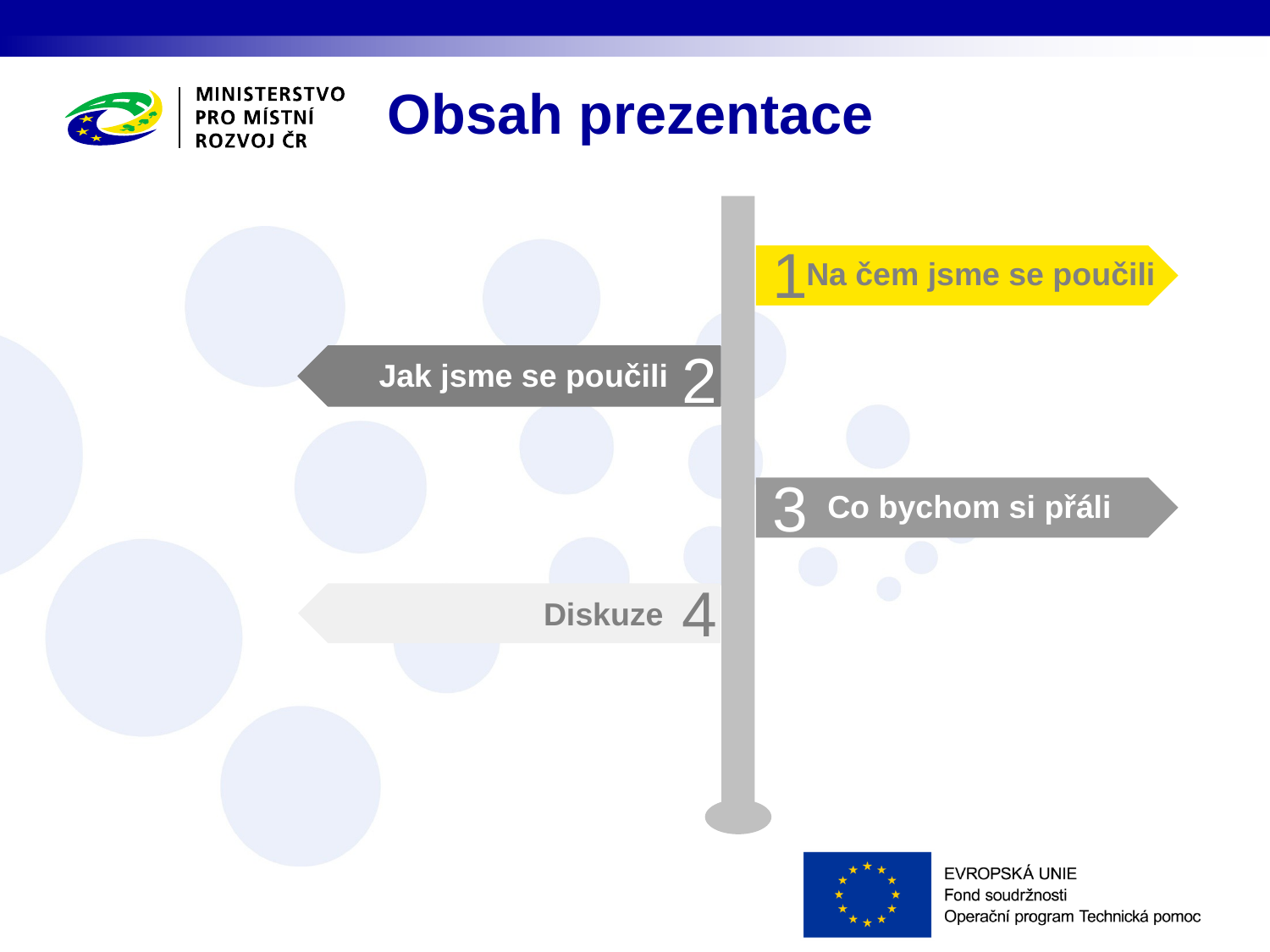

# Obsah prezentace

1

Na čem jsme se poučili
2
      Jak jsme se poučili
3

Co bychom si přáli
4

Diskuze